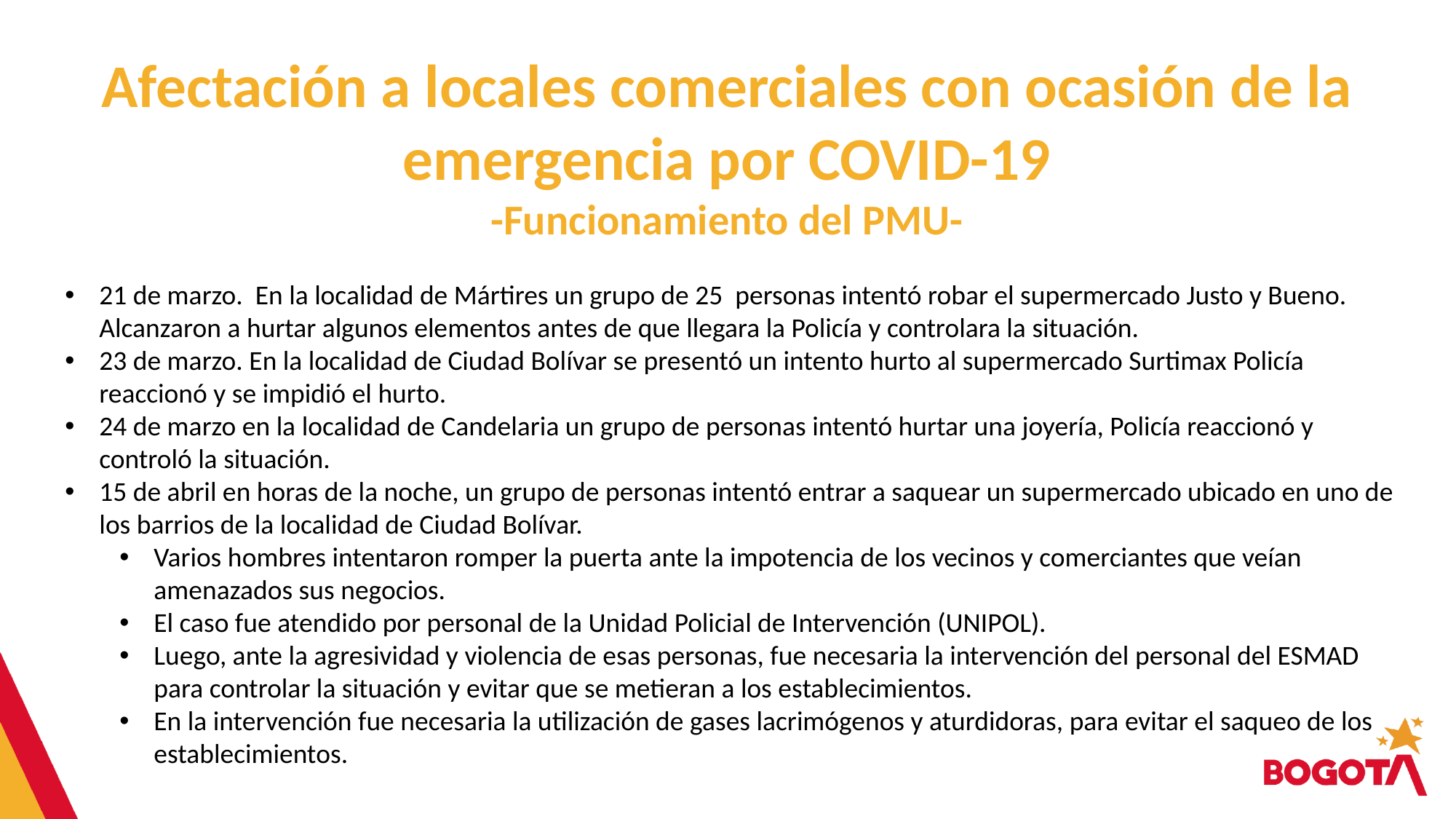

Afectación a locales comerciales con ocasión de la emergencia por COVID-19
-Funcionamiento del PMU-
21 de marzo.  En la localidad de Mártires un grupo de 25  personas intentó robar el supermercado Justo y Bueno. Alcanzaron a hurtar algunos elementos antes de que llegara la Policía y controlara la situación.
23 de marzo. En la localidad de Ciudad Bolívar se presentó un intento hurto al supermercado Surtimax Policía reaccionó y se impidió el hurto.
24 de marzo en la localidad de Candelaria un grupo de personas intentó hurtar una joyería, Policía reaccionó y controló la situación.
15 de abril en horas de la noche, un grupo de personas intentó entrar a saquear un supermercado ubicado en uno de los barrios de la localidad de Ciudad Bolívar.
Varios hombres intentaron romper la puerta ante la impotencia de los vecinos y comerciantes que veían amenazados sus negocios.
El caso fue atendido por personal de la Unidad Policial de Intervención (UNIPOL).
Luego, ante la agresividad y violencia de esas personas, fue necesaria la intervención del personal del ESMAD para controlar la situación y evitar que se metieran a los establecimientos.
En la intervención fue necesaria la utilización de gases lacrimógenos y aturdidoras, para evitar el saqueo de los establecimientos.